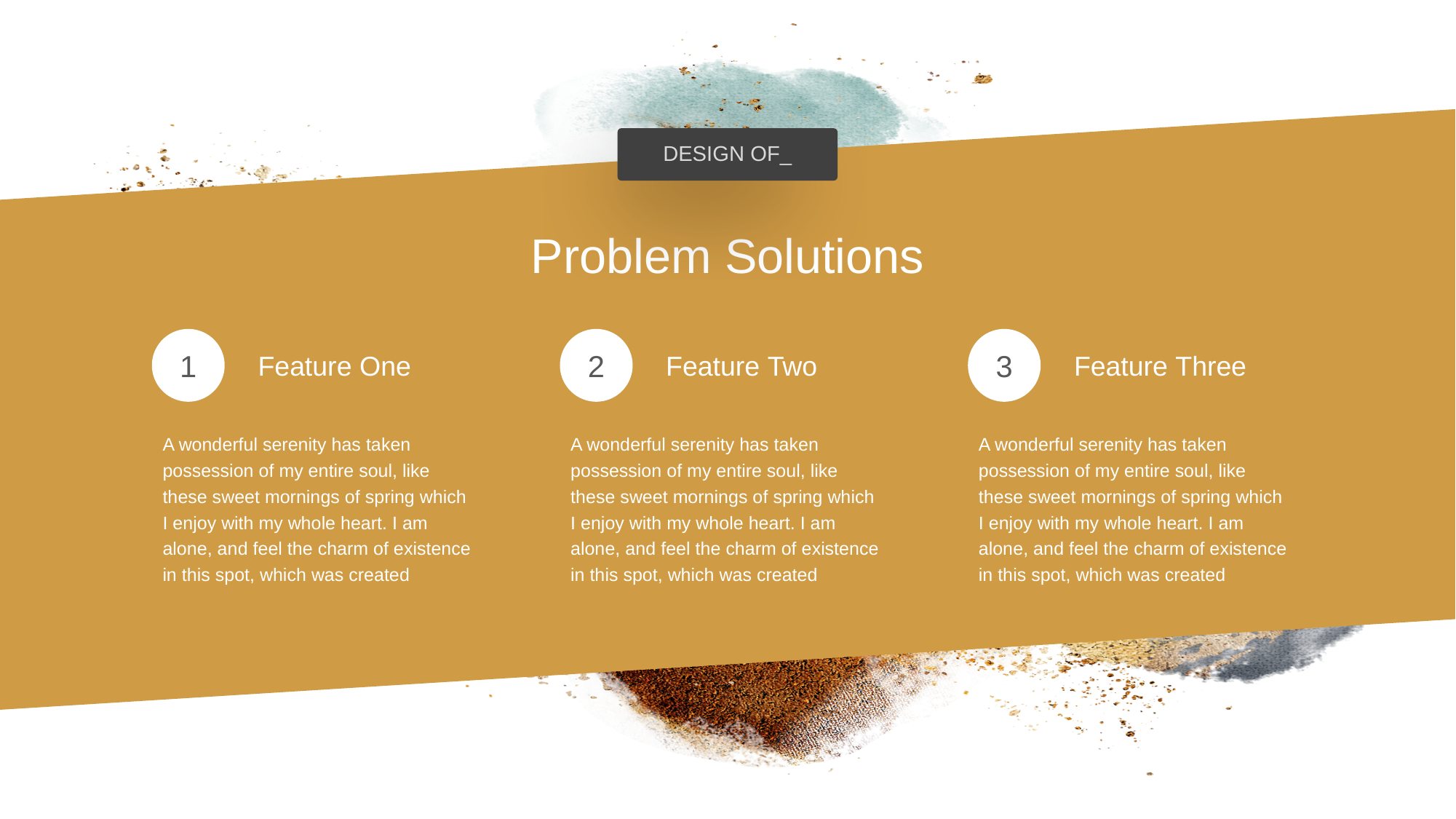

DESIGN OF_
Problem Solutions
1
2
3
 Feature One
 Feature Two
 Feature Three
A wonderful serenity has taken possession of my entire soul, like these sweet mornings of spring which I enjoy with my whole heart. I am alone, and feel the charm of existence in this spot, which was created
A wonderful serenity has taken possession of my entire soul, like these sweet mornings of spring which I enjoy with my whole heart. I am alone, and feel the charm of existence in this spot, which was created
A wonderful serenity has taken possession of my entire soul, like these sweet mornings of spring which I enjoy with my whole heart. I am alone, and feel the charm of existence in this spot, which was created